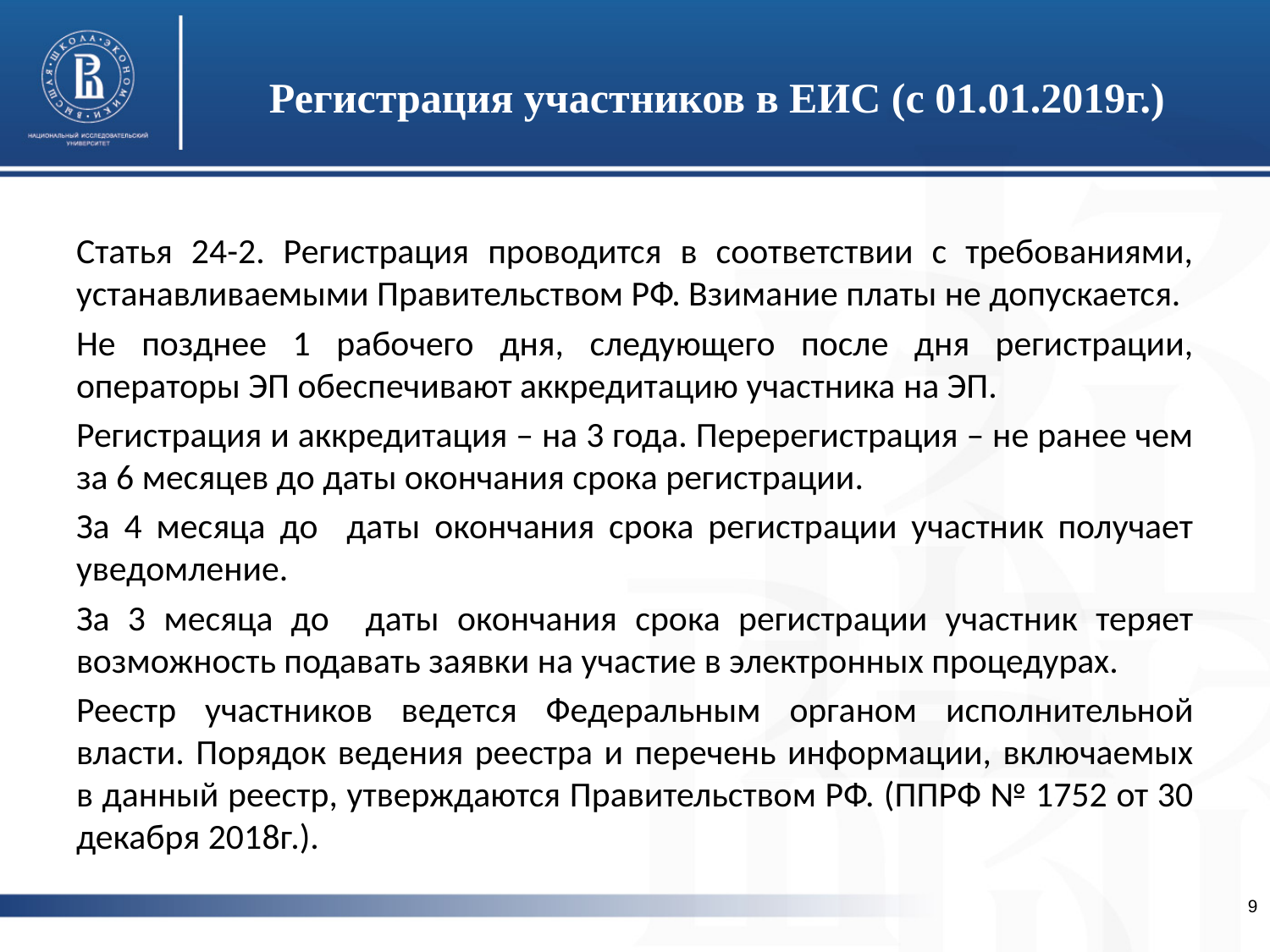

Регистрация участников в ЕИС (с 01.01.2019г.)
Статья 24-2. Регистрация проводится в соответствии с требованиями, устанавливаемыми Правительством РФ. Взимание платы не допускается.
Не позднее 1 рабочего дня, следующего после дня регистрации, операторы ЭП обеспечивают аккредитацию участника на ЭП.
Регистрация и аккредитация – на 3 года. Перерегистрация – не ранее чем за 6 месяцев до даты окончания срока регистрации.
За 4 месяца до  даты окончания срока регистрации участник получает уведомление.
За 3 месяца до  даты окончания срока регистрации участник теряет возможность подавать заявки на участие в электронных процедурах.
Реестр участников ведется Федеральным органом исполнительной власти. Порядок ведения реестра и перечень информации, включаемых в данный реестр, утверждаются Правительством РФ. (ППРФ № 1752 от 30 декабря 2018г.).
9